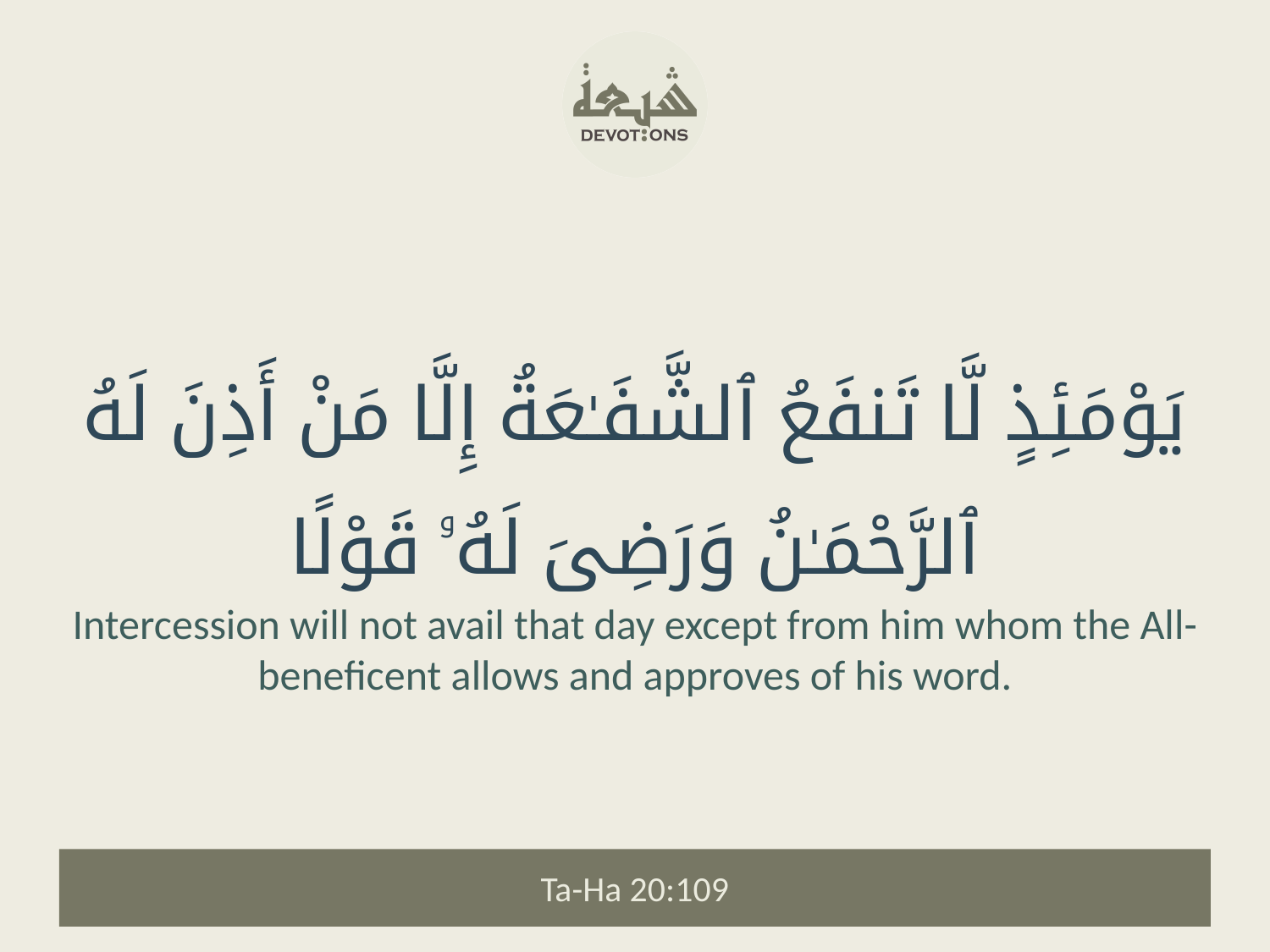

يَوْمَئِذٍ لَّا تَنفَعُ ٱلشَّفَـٰعَةُ إِلَّا مَنْ أَذِنَ لَهُ ٱلرَّحْمَـٰنُ وَرَضِىَ لَهُۥ قَوْلًا
Intercession will not avail that day except from him whom the All-beneficent allows and approves of his word.
Ta-Ha 20:109